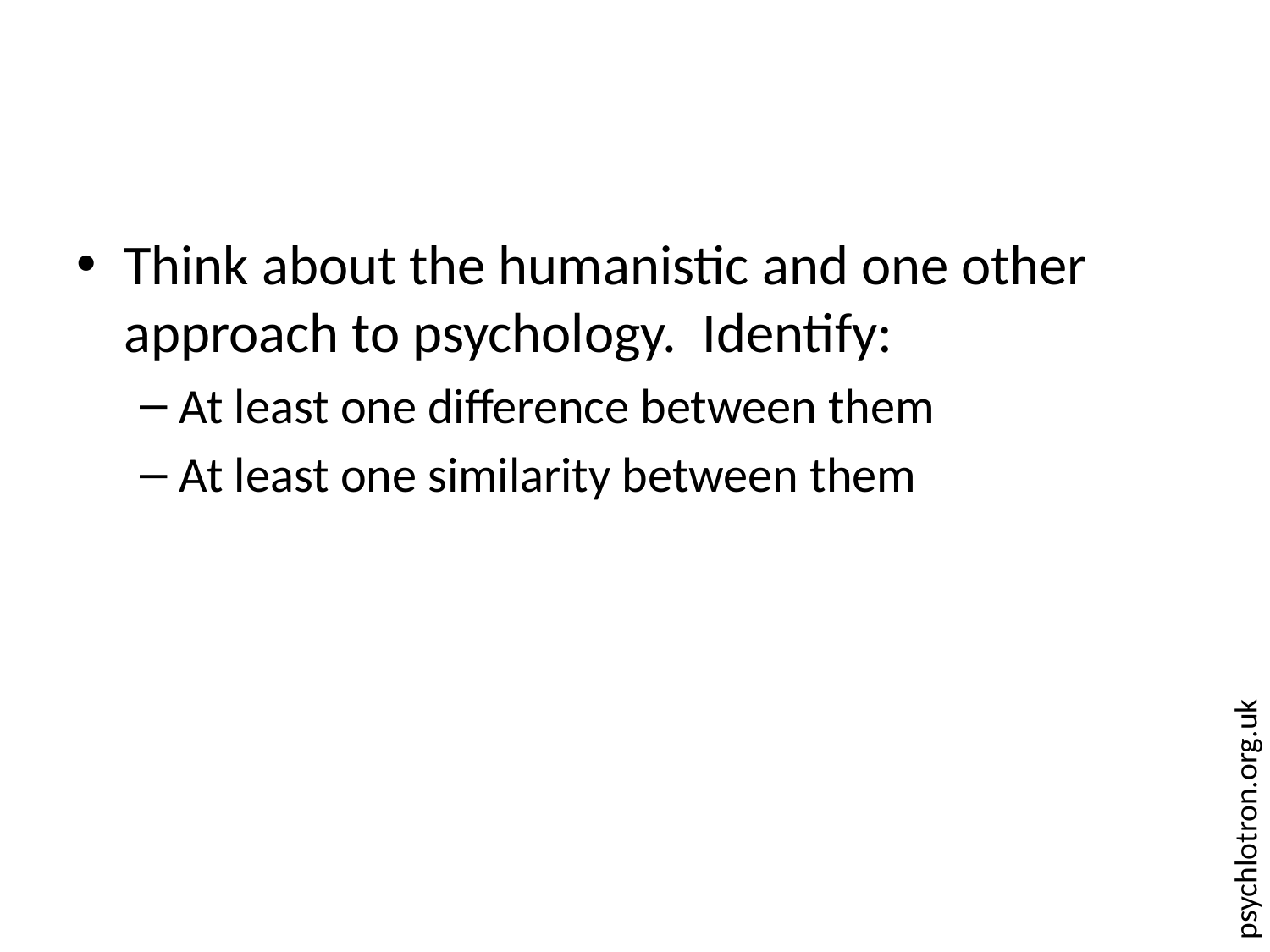

#
Think about the humanistic and one other approach to psychology.  Identify:
At least one difference between them
At least one similarity between them